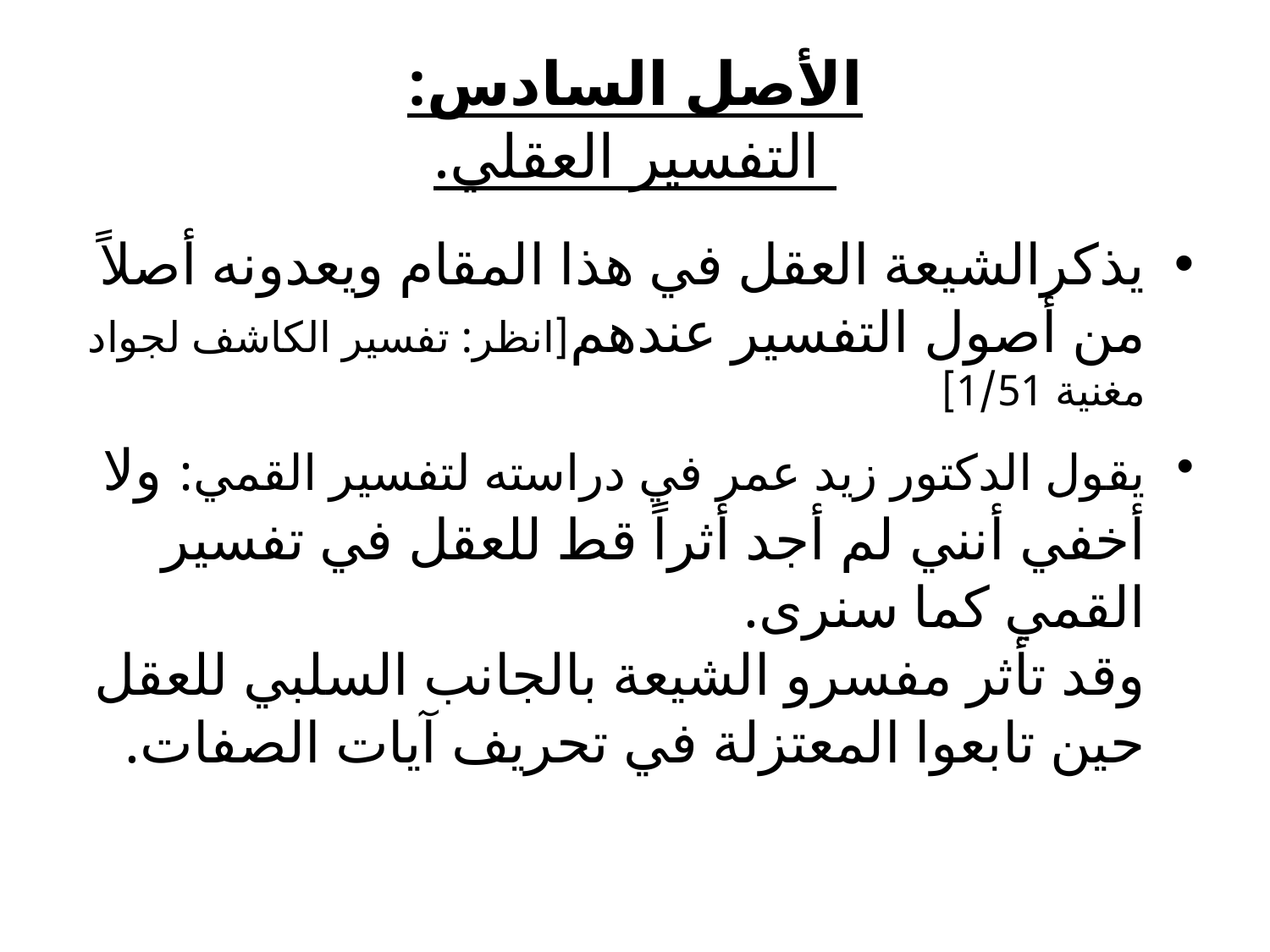

# الأصل السادس: التفسير العقلي.
يذكرالشيعة العقل في هذا المقام ويعدونه أصلاً من أصول التفسير عندهم[انظر: تفسير الكاشف لجواد مغنية 1/51]
يقول الدكتور زيد عمر في دراسته لتفسير القمي: ولا أخفي أنني لم أجد أثراً قط للعقل في تفسير القمي كما سنرى.
وقد تأثر مفسرو الشيعة بالجانب السلبي للعقل حين تابعوا المعتزلة في تحريف آيات الصفات.